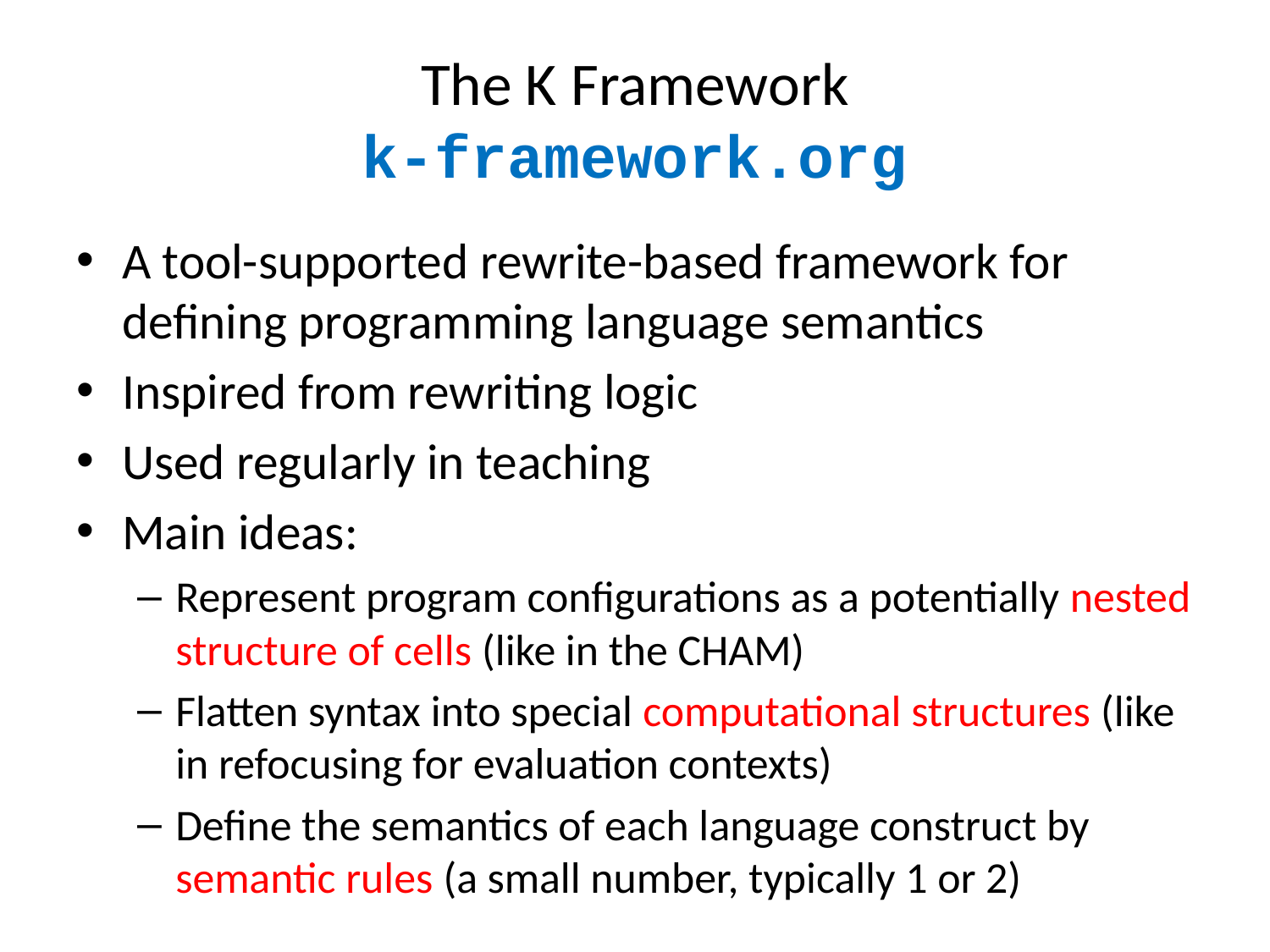

# The K Framework k-framework.org
A tool-supported rewrite-based framework for defining programming language semantics
Inspired from rewriting logic
Used regularly in teaching
Main ideas:
Represent program configurations as a potentially nested structure of cells (like in the CHAM)
Flatten syntax into special computational structures (like in refocusing for evaluation contexts)
Define the semantics of each language construct by semantic rules (a small number, typically 1 or 2)